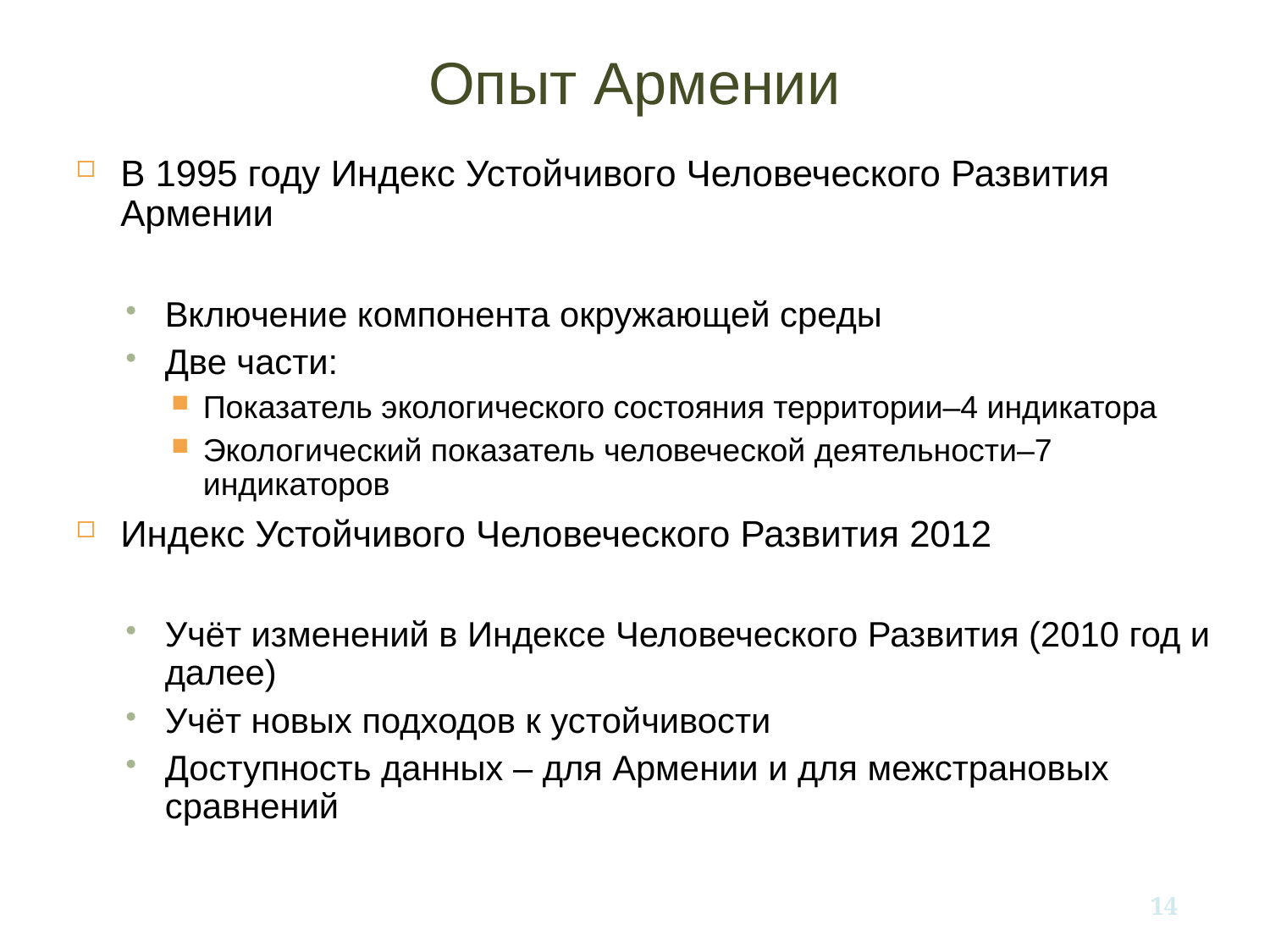

Опыт Армении
В 1995 году Индекс Устойчивого Человеческого Развития Армении

Включение компонента окружающей среды
Две части:
Показатель экологического состояния территории–4 индикатора
Экологический показатель человеческой деятельности–7 индикаторов
Индекс Устойчивого Человеческого Развития 2012

Учёт изменений в Индексе Человеческого Развития (2010 год и далее)
Учёт новых подходов к устойчивости
Доступность данных – для Армении и для межстрановых сравнений
14